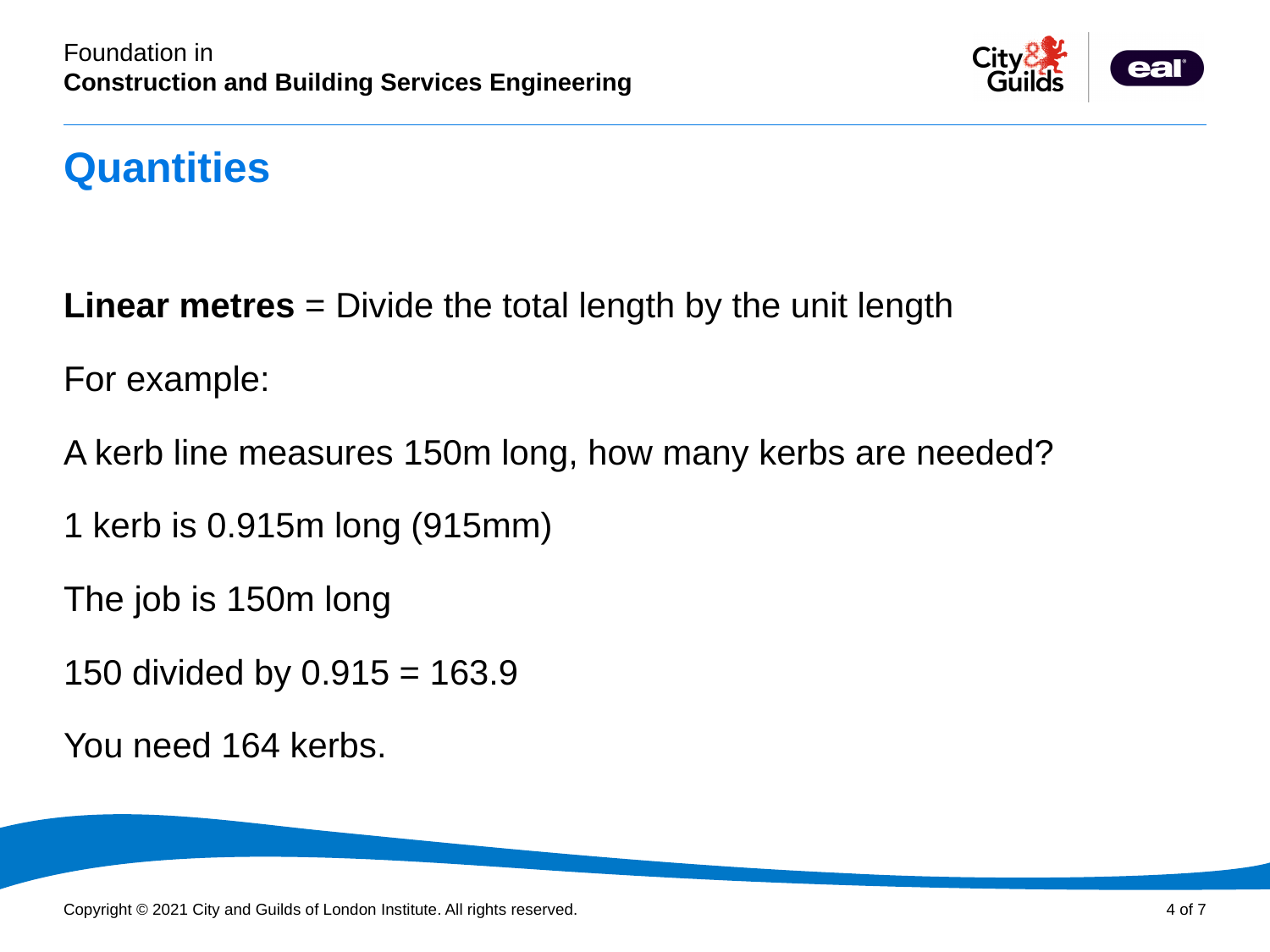

# Quantities

Linear metres = Divide the total length by the unit length
For example:
A kerb line measures 150m long, how many kerbs are needed?
1 kerb is 0.915m long (915mm)
The job is 150m long
150 divided by 0.915 = 163.9
You need 164 kerbs.